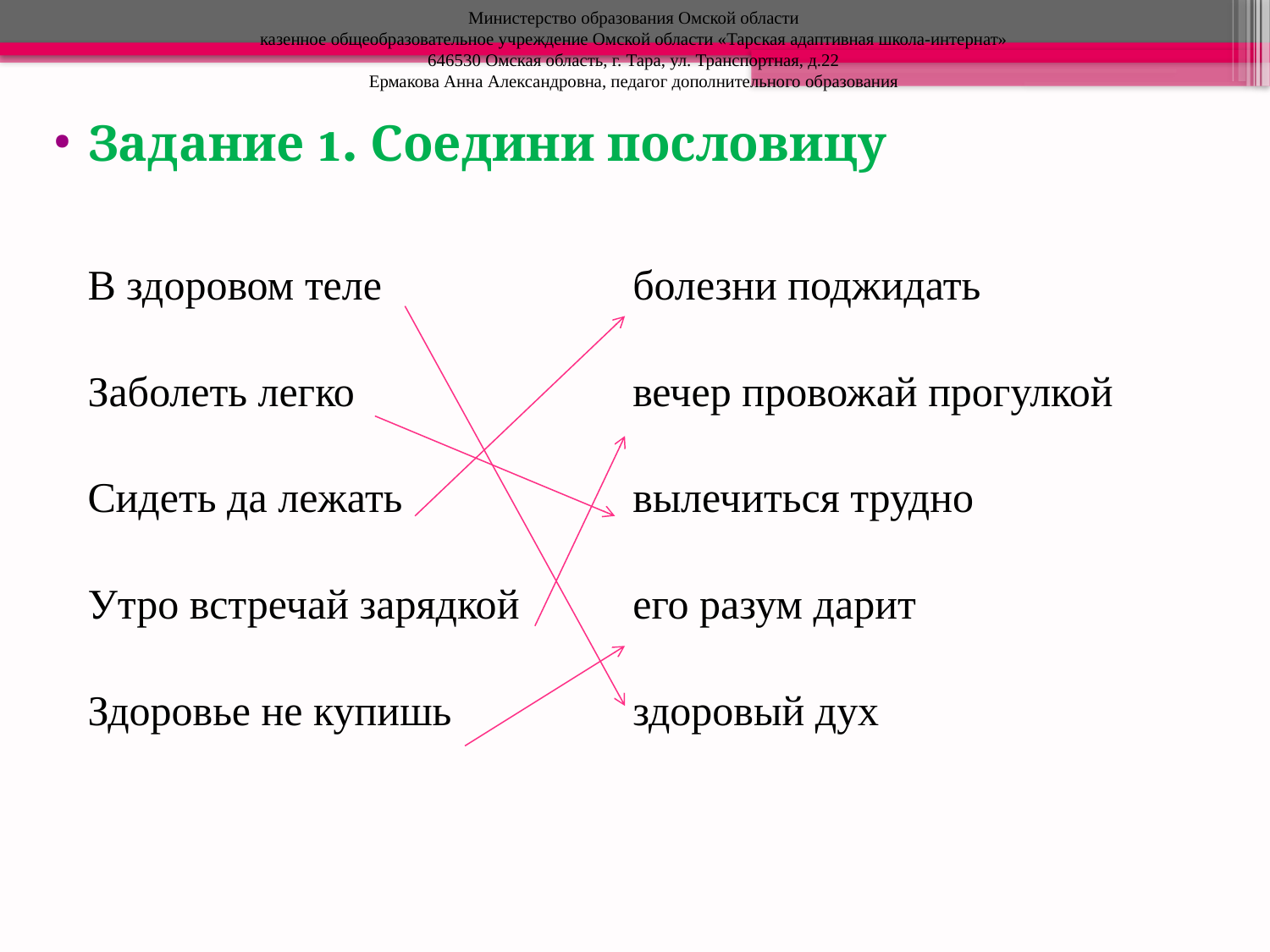

Министерство образования Омской области
казенное общеобразовательное учреждение Омской области «Тарская адаптивная школа-интернат»
646530 Омская область, г. Тара, ул. Транспортная, д.22
Ермакова Анна Александровна, педагог дополнительного образования
Задание 1. Соедини пословицу
| В здоровом теле | болезни поджидать |
| --- | --- |
| Заболеть легко | вечер провожай прогулкой |
| Сидеть да лежать | вылечиться трудно |
| Утро встречай зарядкой | его разум дарит |
| Здоровье не купишь | здоровый дух |